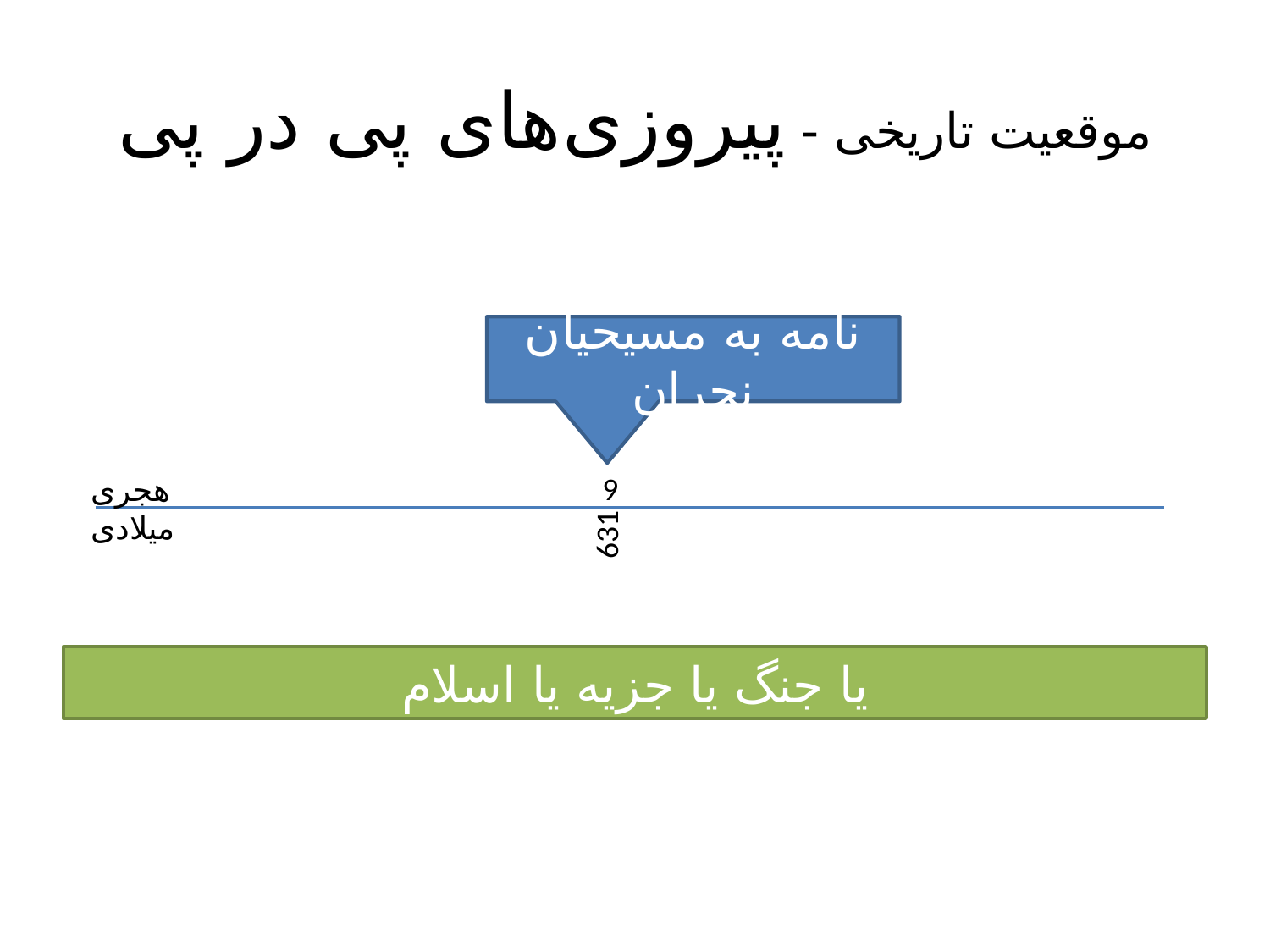

# موقعیت تاریخی - پیروزی‌های پی در پی

نامه به مسیحیان نجران
9
631
هجری
میلادی
یا جنگ یا جزیه یا اسلام